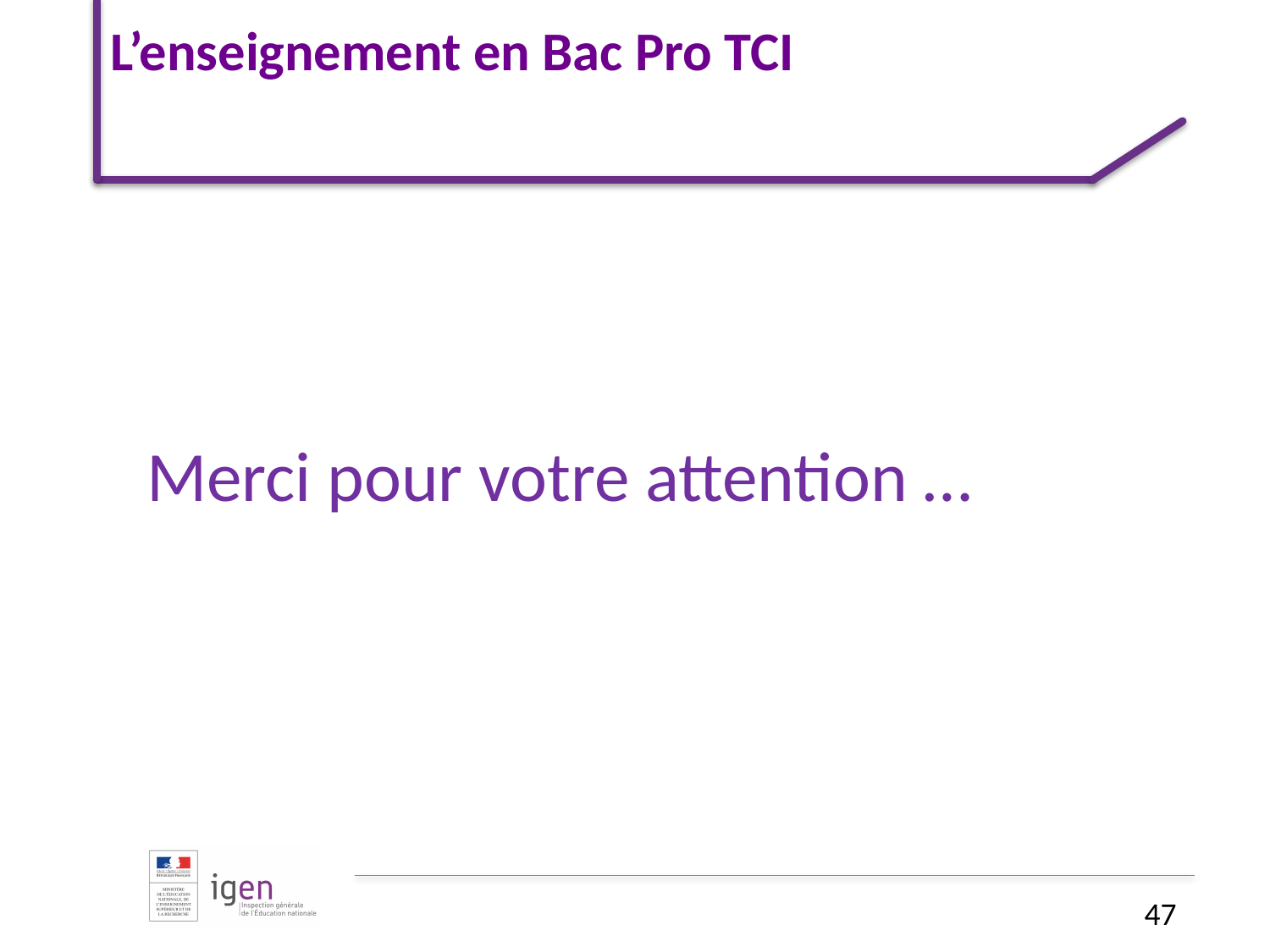

# L’enseignement en Bac Pro TCI
Merci pour votre attention …
47